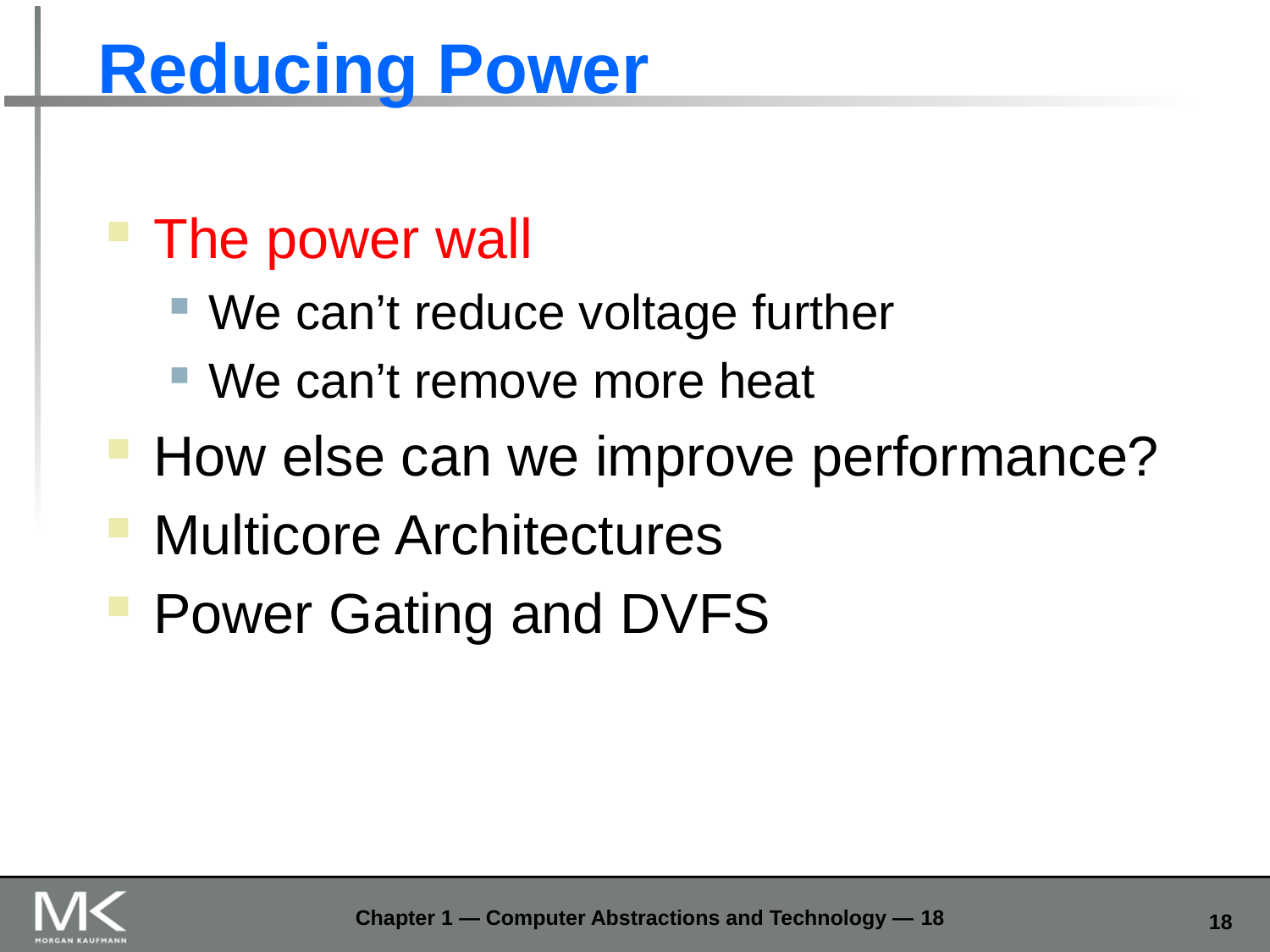

# Reducing Power
The power wall
We can’t reduce voltage further
We can’t remove more heat
How else can we improve performance?
Multicore Architectures
Power Gating and DVFS
Chapter 1 — Computer Abstractions and Technology — 18